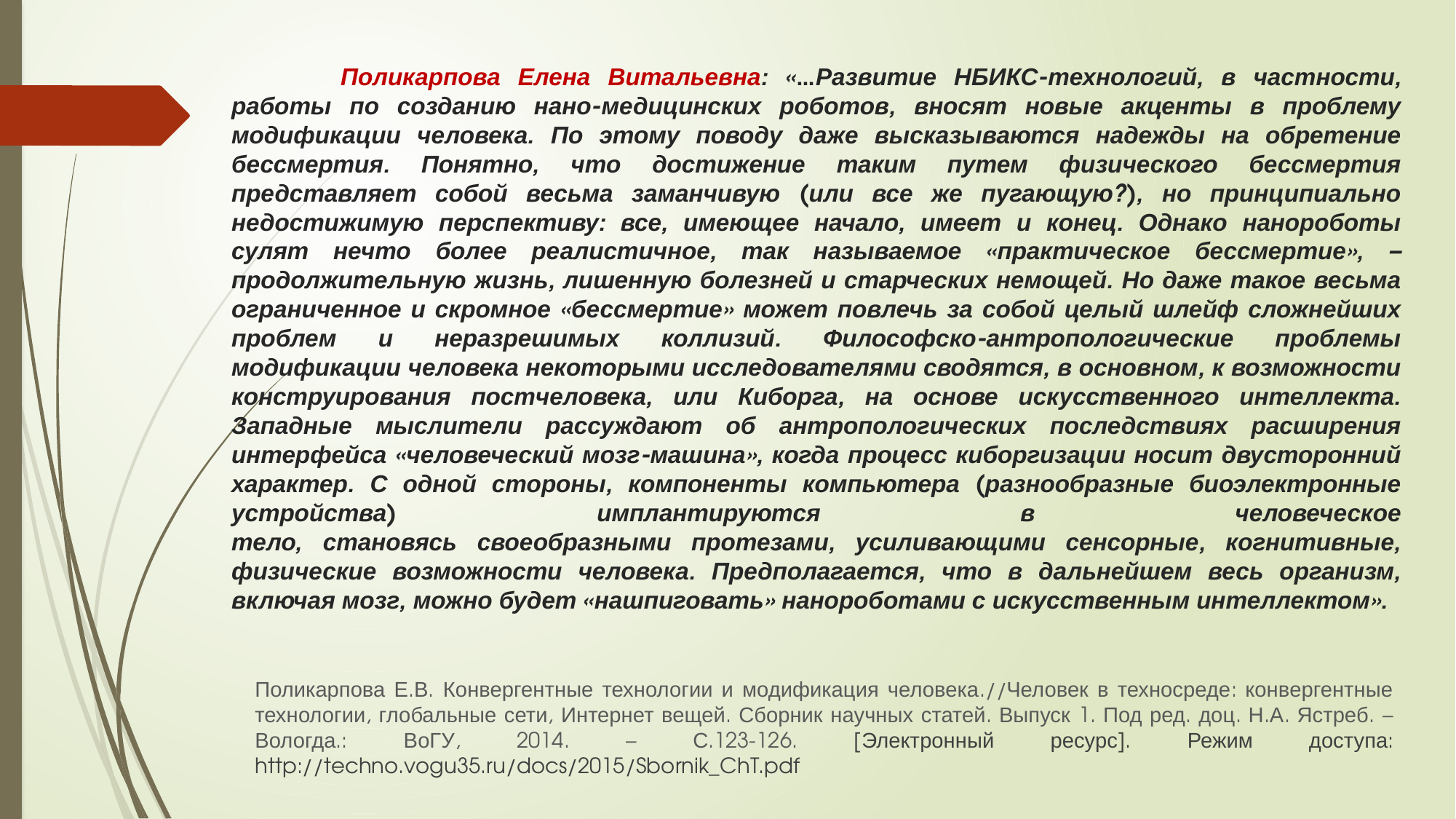

# Поликарпова Елена Витальевна: «…Развитие НБИКС-технологий, в частности, работы по созданию нано-медицинских роботов, вносят новые акценты в проблему модификации человека. По этому поводу даже высказываются надежды на обретение бессмертия. Понятно, что достижение таким путем физического бессмертия представляет собой весьма заманчивую (или все же пугающую?), но принципиально недостижимую перспективу: все, имеющее начало, имеет и конец. Однако нанороботы сулят нечто более реалистичное, так называемое «практическое бессмертие», – продолжительную жизнь, лишенную болезней и старческих немощей. Но даже такое весьма ограниченное и скромное «бессмертие» может повлечь за собой целый шлейф сложнейших проблем и неразрешимых коллизий. Философско-антропологические проблемы модификации человека некоторыми исследователями сводятся, в основном, к возможности конструирования постчеловека, или Киборга, на основе искусственного интеллекта. Западные мыслители рассуждают об антропологических последствиях расширения интерфейса «человеческий мозг-машина», когда процесс киборгизации носит двусторонний характер. С одной стороны, компоненты компьютера (разнообразные биоэлектронные устройства) имплантируются в человеческое тело, становясь своеобразными протезами, усиливающими сенсорные, когнитивные, физические возможности человека. Предполагается, что в дальнейшем весь организм, включая мозг, можно будет «нашпиговать» нанороботами с искусственным интеллектом».
Поликарпова Е.В. Конвергентные технологии и модификация человека.//Человек в техносреде: конвергентные технологии, глобальные сети, Интернет вещей. Сборник научных статей. Выпуск 1. Под ред. доц. Н.А. Ястреб. – Вологда.: ВоГУ, 2014. – С.123-126. [Электронный ресурс]. Режим доступа: http://techno.vogu35.ru/docs/2015/Sbornik_ChT.pdf